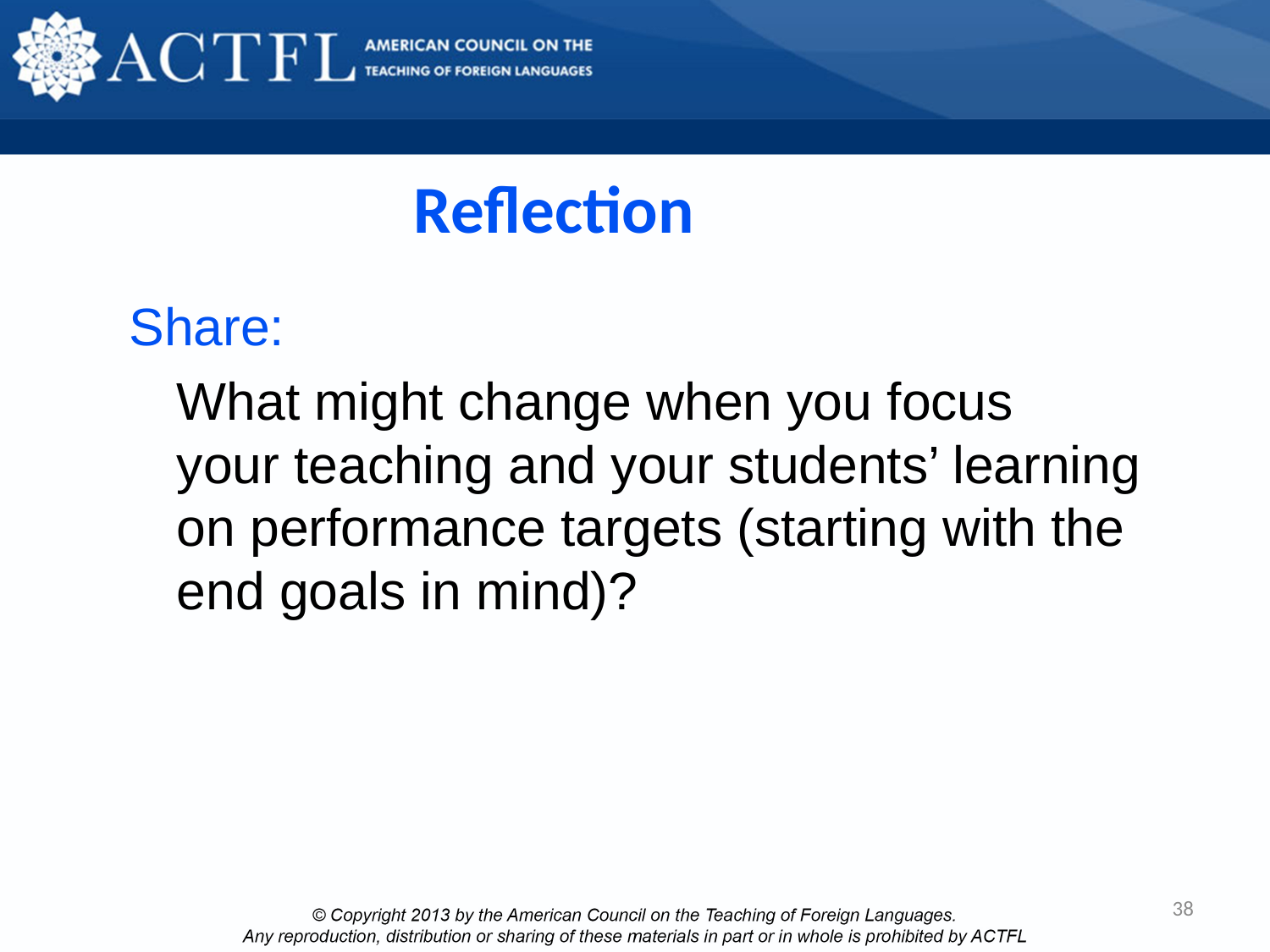

# Reflection

Share:
	What might change when you focus    your teaching and your students’ learning on performance targets (starting with the end goals in mind)?

38